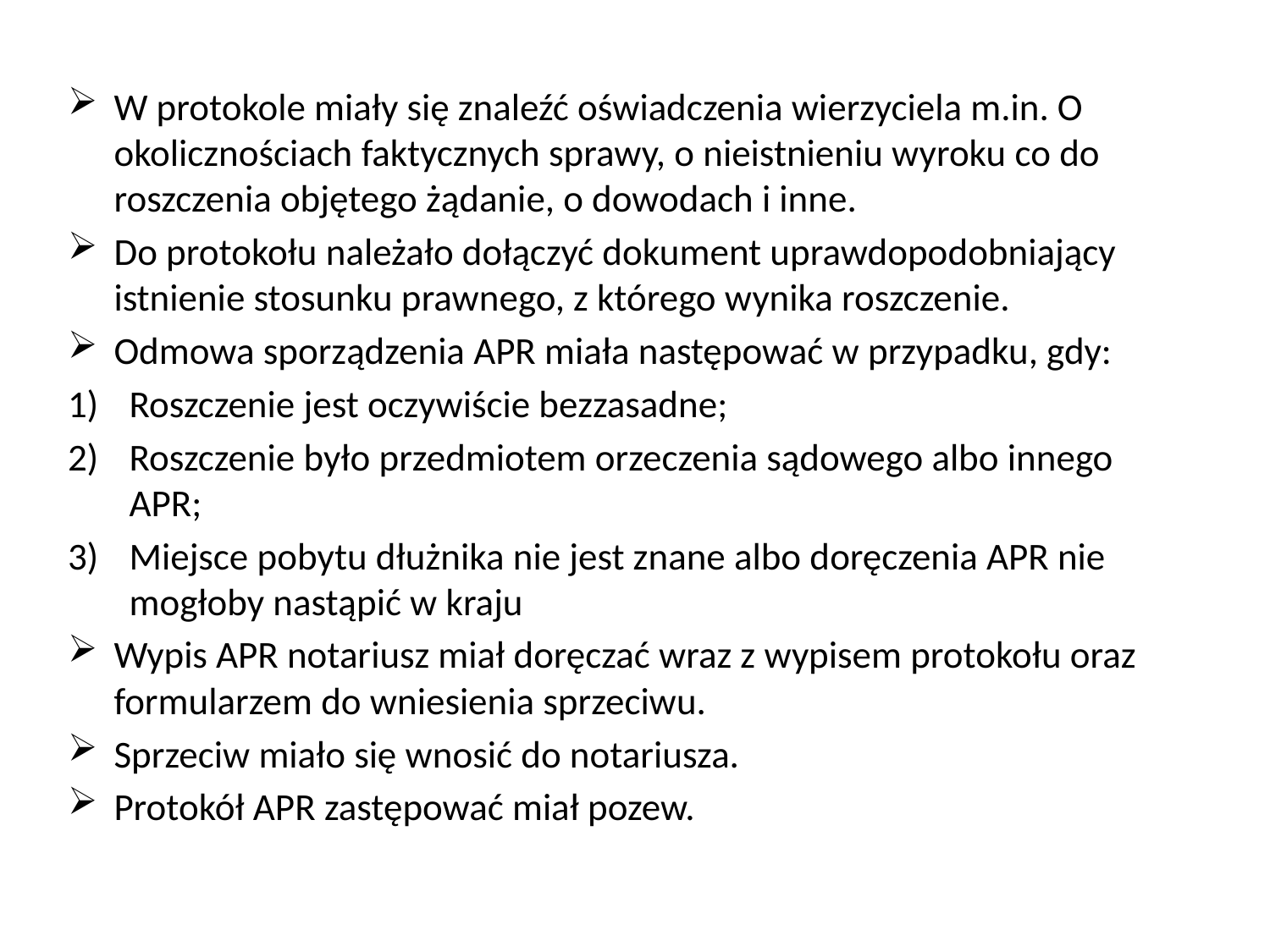

W protokole miały się znaleźć oświadczenia wierzyciela m.in. O okolicznościach faktycznych sprawy, o nieistnieniu wyroku co do roszczenia objętego żądanie, o dowodach i inne.
Do protokołu należało dołączyć dokument uprawdopodobniający istnienie stosunku prawnego, z którego wynika roszczenie.
Odmowa sporządzenia APR miała następować w przypadku, gdy:
Roszczenie jest oczywiście bezzasadne;
Roszczenie było przedmiotem orzeczenia sądowego albo innego APR;
Miejsce pobytu dłużnika nie jest znane albo doręczenia APR nie mogłoby nastąpić w kraju
Wypis APR notariusz miał doręczać wraz z wypisem protokołu oraz formularzem do wniesienia sprzeciwu.
Sprzeciw miało się wnosić do notariusza.
Protokół APR zastępować miał pozew.